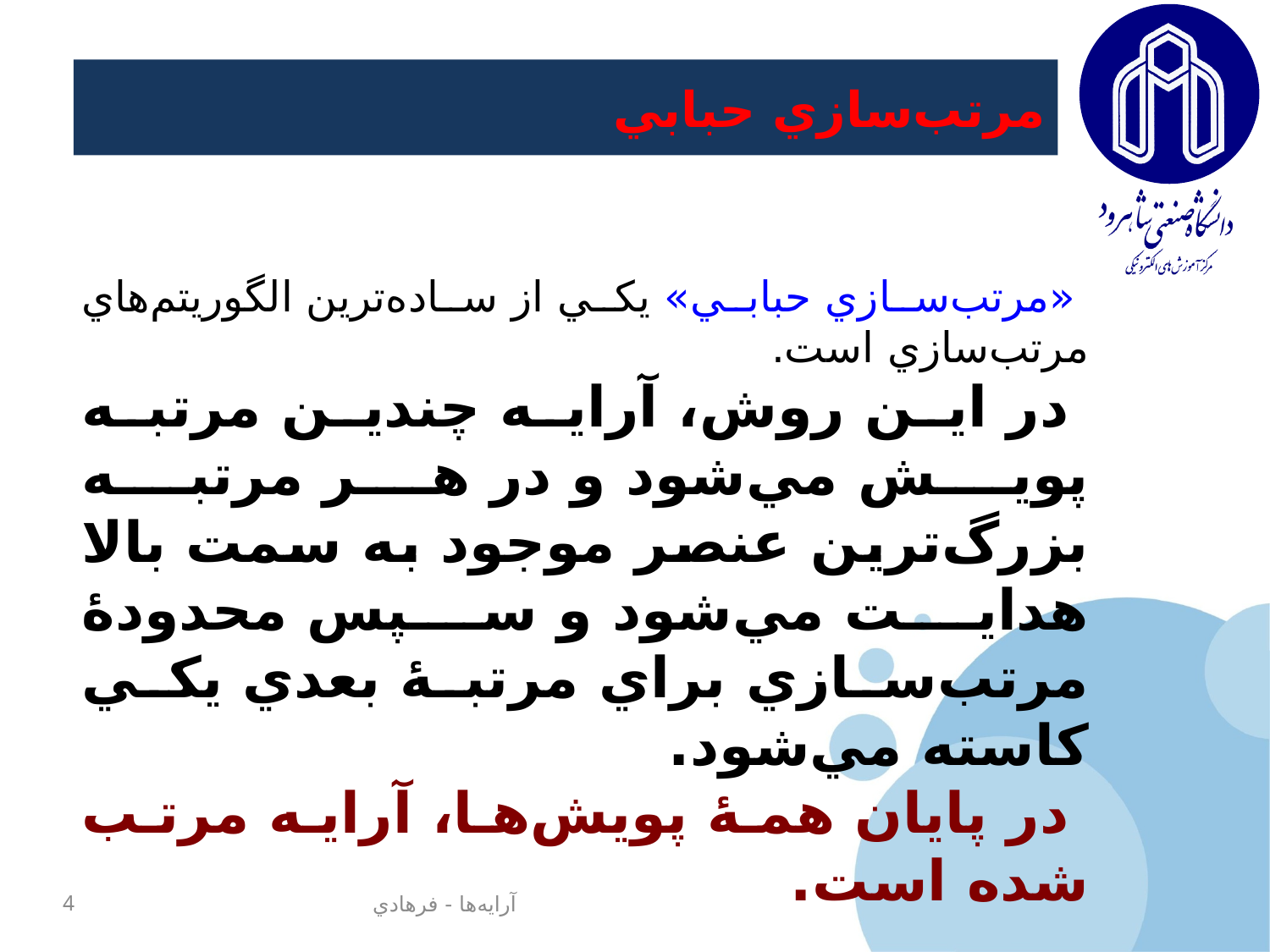

# مرتب‌سازي حبابي
 «مرتب‌سازي حبابي» يکي از ساده‌ترين الگوريتم‌هاي مرتب‌سازي است.
 در اين روش، آرايه چندين مرتبه پويش مي‌شود و در هر مرتبه بزرگ‌ترين عنصر موجود به سمت بالا هدايت مي‌شود و سپس محدودۀ مرتب‌سازي براي مرتبۀ بعدي يکي کاسته مي‌شود.
 در پايان همۀ پويش‌ها، آرايه مرتب شده است.
4
آرايه‌ها - فرهادي